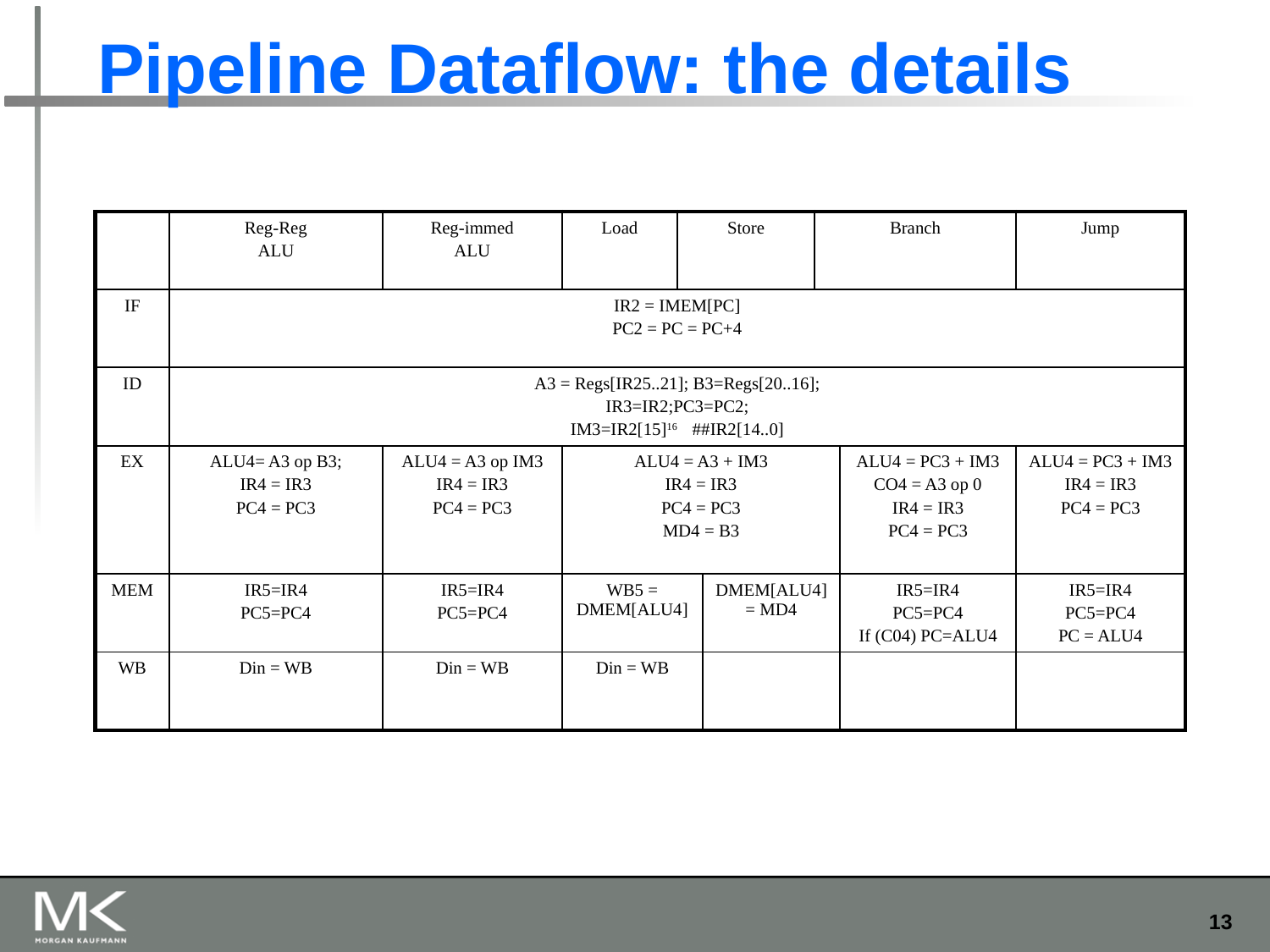

# Pipeline Dataflow: the details
|  | Reg-Reg ALU | Reg-immed ALU | Load | Store |  | Branch |  | Jump |
| --- | --- | --- | --- | --- | --- | --- | --- | --- |
| IF | IR2 = IMEM[PC] PC2 = PC = PC+4 |  |  |  |  |  |  |  |
| ID | A3 = Regs[IR25..21]; B3=Regs[20..16]; IR3=IR2;PC3=PC2; IM3=IR2[15]16 ##IR2[14..0] |  |  |  |  |  |  |  |
| EX | ALU4= A3 op B3; IR4 = IR3 PC4 = PC3 | ALU4 = A3 op IM3 IR4 = IR3 PC4 = PC3 | ALU4 = A3 + IM3 IR4 = IR3 PC4 = PC3 MD4 = B3 |  |  |  | ALU4 = PC3 + IM3 CO4 = A3 op 0 IR4 = IR3 PC4 = PC3 | ALU4 = PC3 + IM3 IR4 = IR3 PC4 = PC3 |
| MEM | IR5=IR4 PC5=PC4 | IR5=IR4 PC5=PC4 | WB5 = DMEM[ALU4] |  | DMEM[ALU4] = MD4 |  | IR5=IR4 PC5=PC4 If (C04) PC=ALU4 | IR5=IR4 PC5=PC4 PC = ALU4 |
| WB | Din = WB | Din = WB | Din = WB |  |  |  |  |  |